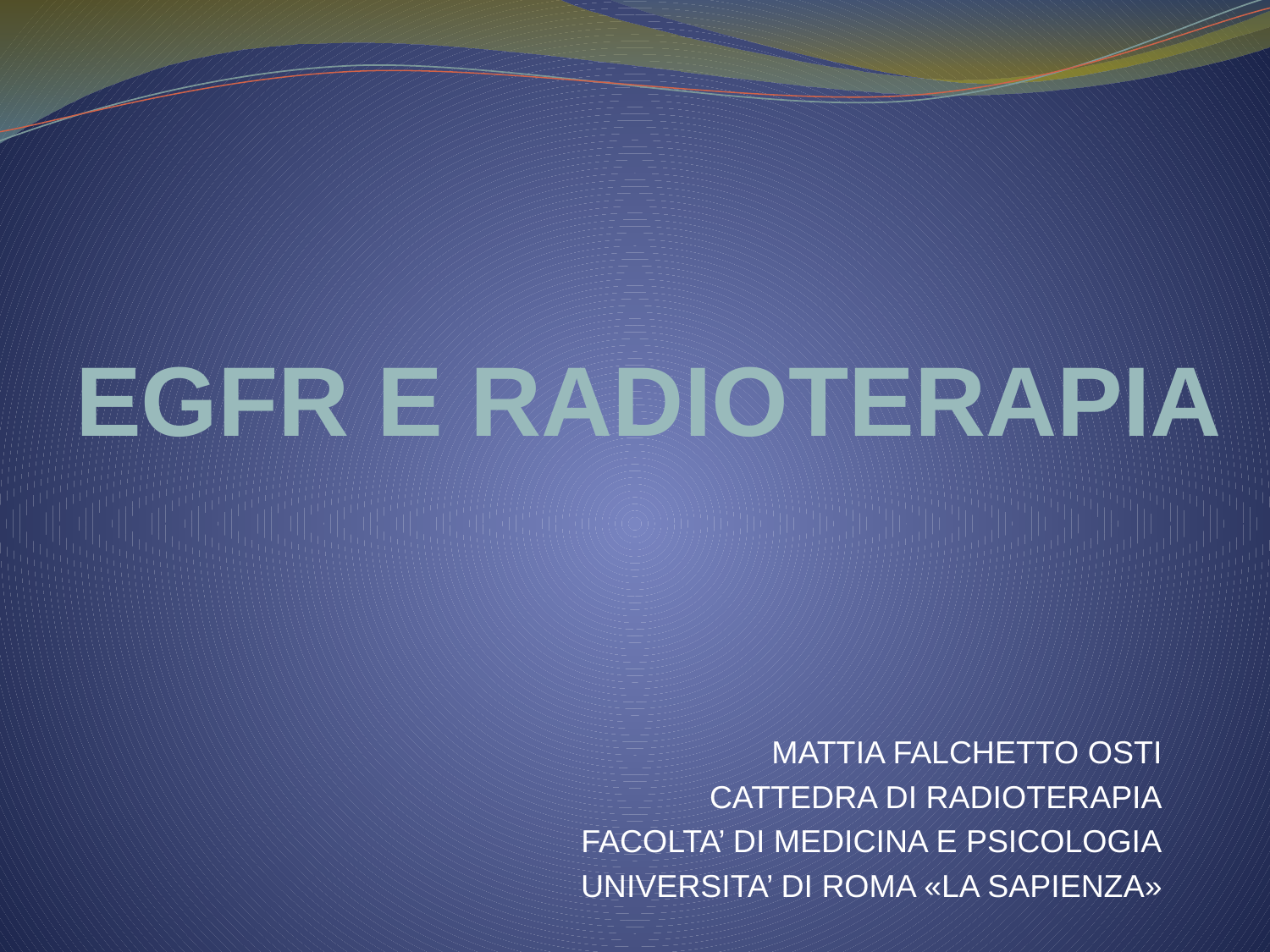

# EGFR E RADIOTERAPIA
MATTIA FALCHETTO OSTI
CATTEDRA DI RADIOTERAPIA
FACOLTA’ DI MEDICINA E PSICOLOGIA
UNIVERSITA’ DI ROMA «LA SAPIENZA»